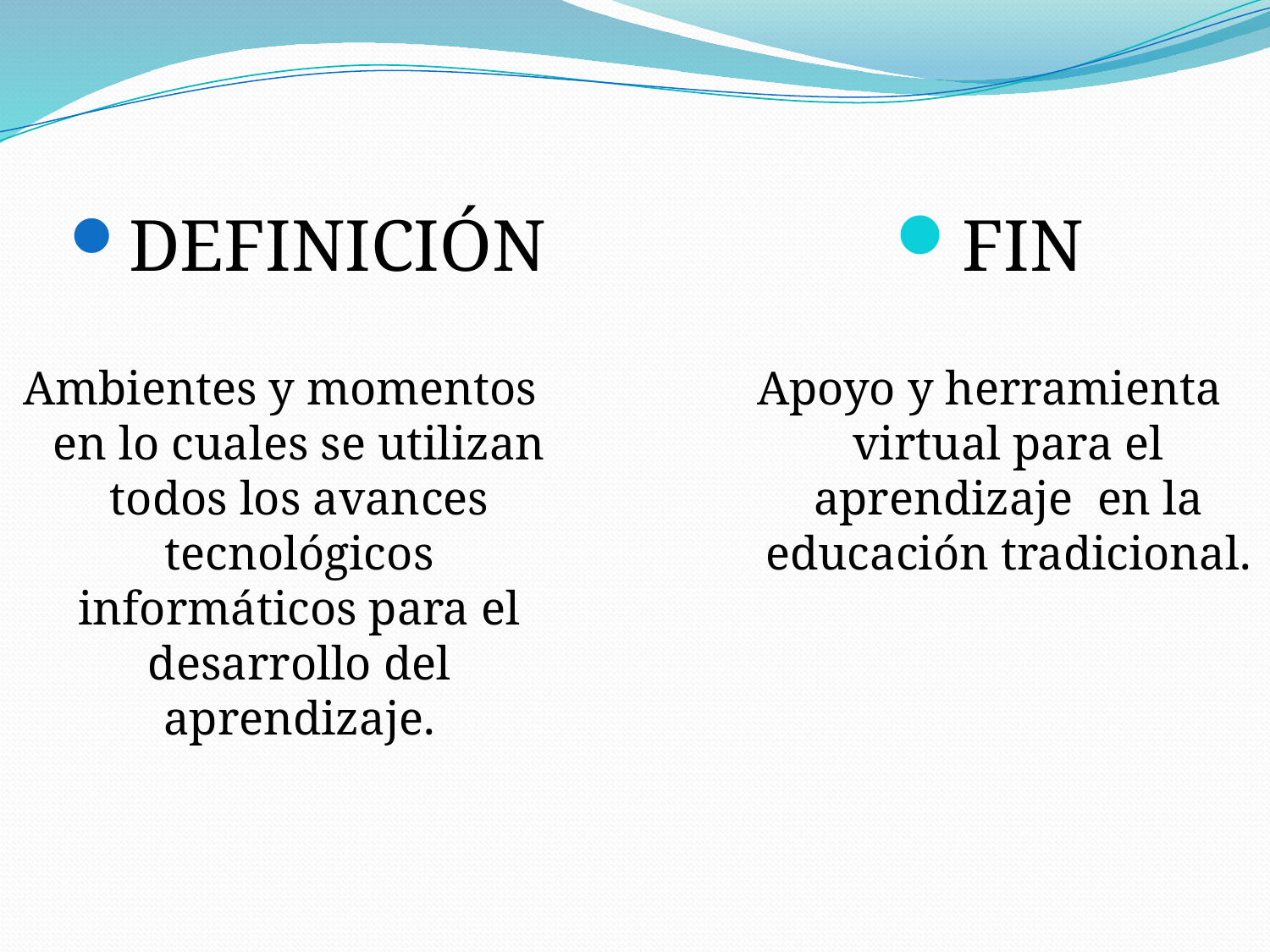

DEFINICIÓN

Ambientes y momentos en lo cuales se utilizan todos los avances tecnológicos informáticos para el desarrollo del aprendizaje.

FIN

Apoyo y herramienta virtual para el aprendizaje  en la educación tradicional.
#